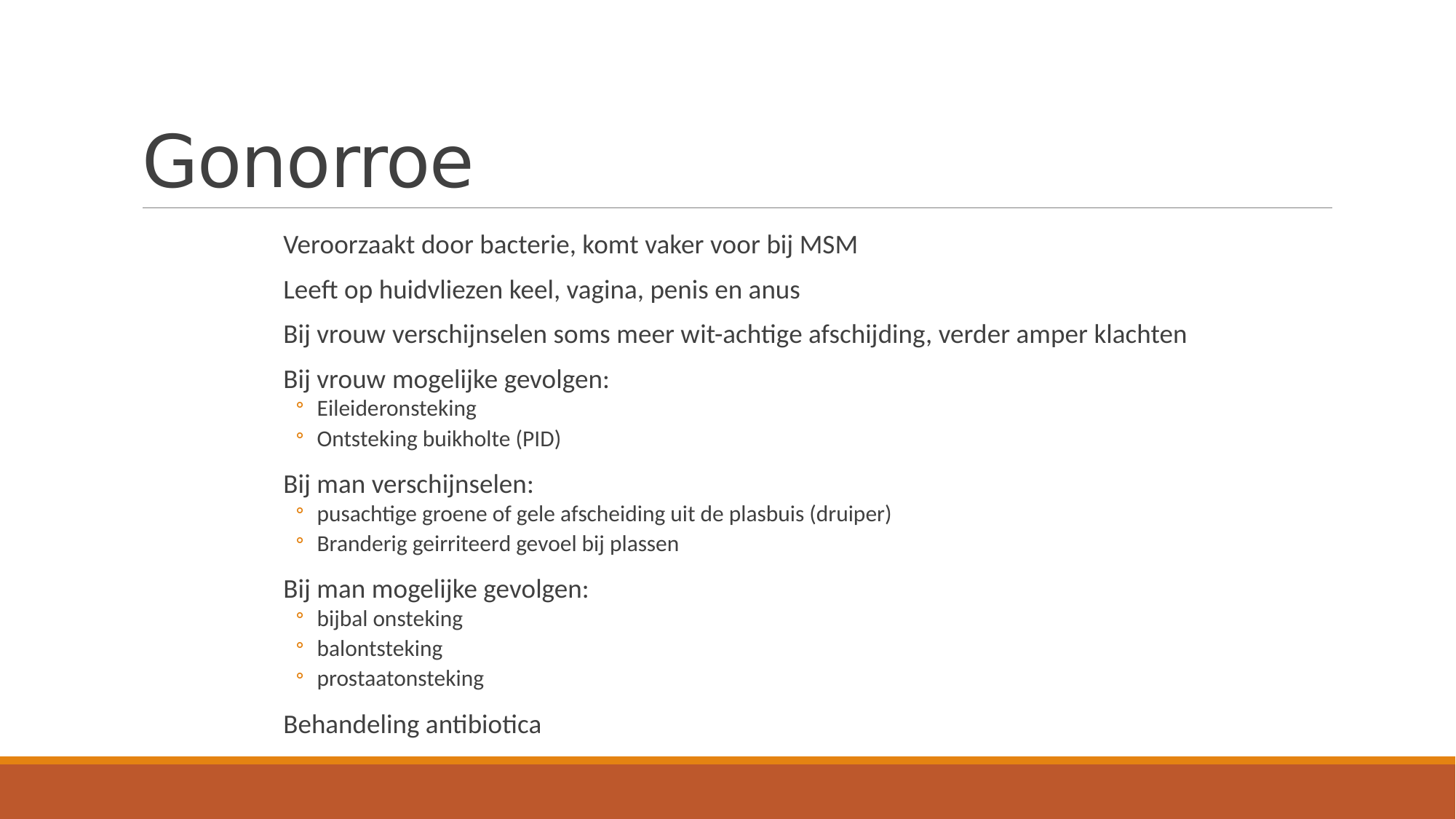

# Gonorroe
Veroorzaakt door bacterie, komt vaker voor bij MSM
Leeft op huidvliezen keel, vagina, penis en anus
Bij vrouw verschijnselen soms meer wit-achtige afschijding, verder amper klachten
Bij vrouw mogelijke gevolgen:
Eileideronsteking
Ontsteking buikholte (PID)
Bij man verschijnselen:
pusachtige groene of gele afscheiding uit de plasbuis (druiper)
Branderig geirriteerd gevoel bij plassen
Bij man mogelijke gevolgen:
bijbal onsteking
balontsteking
prostaatonsteking
Behandeling antibiotica